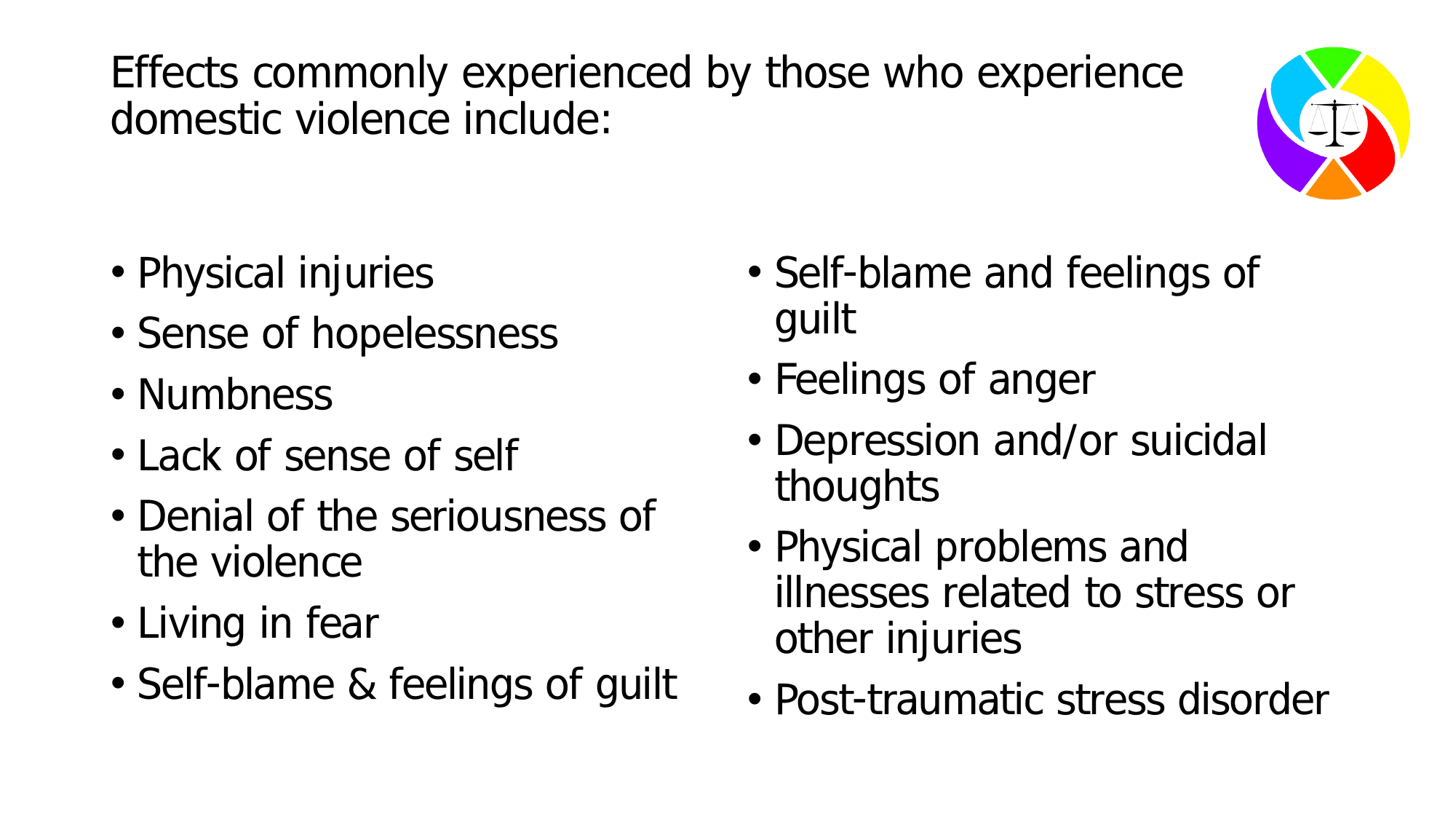

# Effects commonly experienced by those who experience domestic violence include:
Physical injuries
Sense of hopelessness
Numbness
Lack of sense of self
Denial of the seriousness of the violence
Living in fear
Self-blame & feelings of guilt
Self-blame and feelings of guilt
Feelings of anger
Depression and/or suicidal thoughts
Physical problems and illnesses related to stress or other injuries
Post-traumatic stress disorder